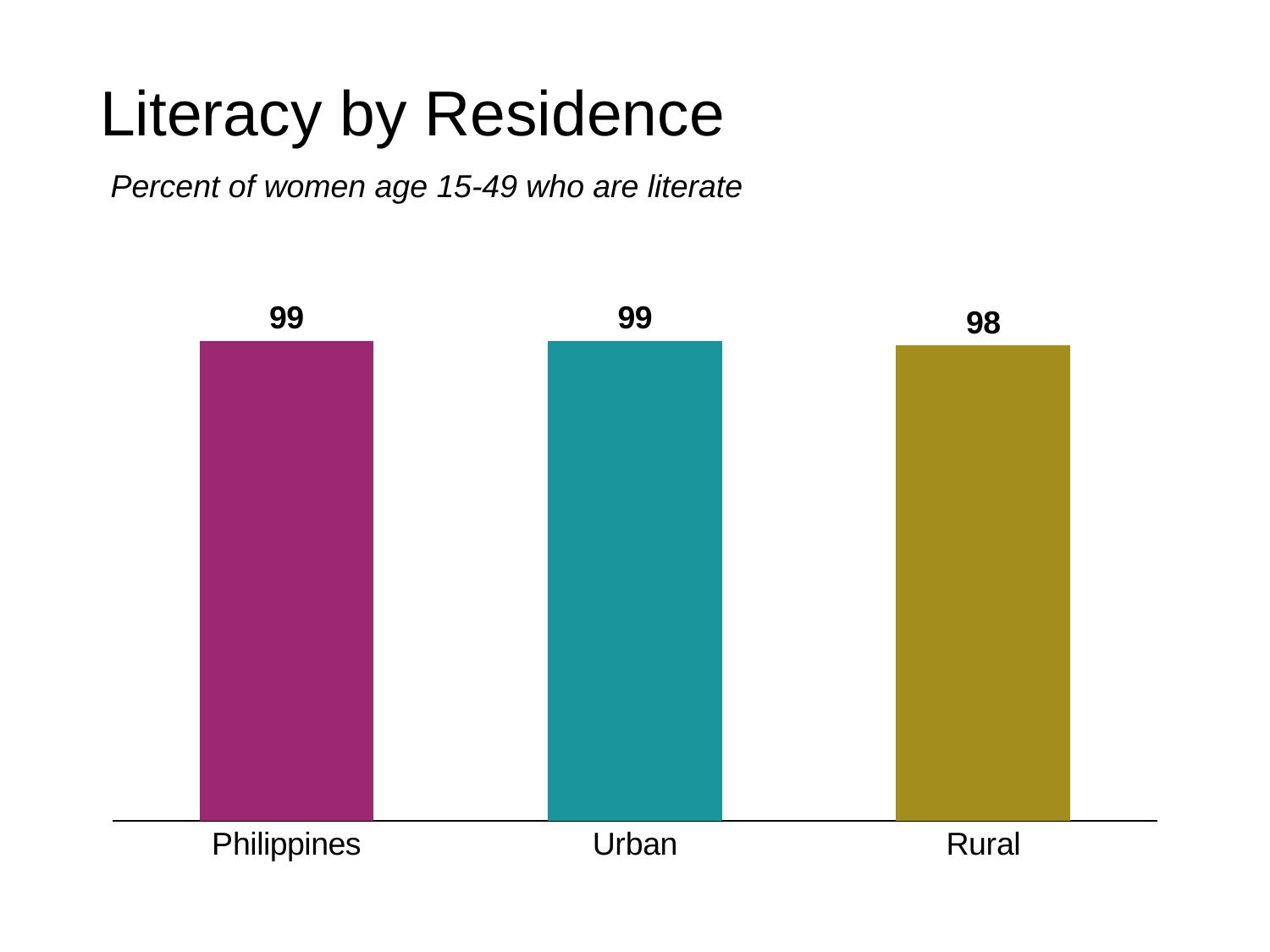

# Literacy by Residence
Percent of women age 15-49 who are literate

### Chart

| Category | Women |
|---|---|
| Philippines | 99.0 |
| Urban | 99.0 |
| Rural | 98.0 |